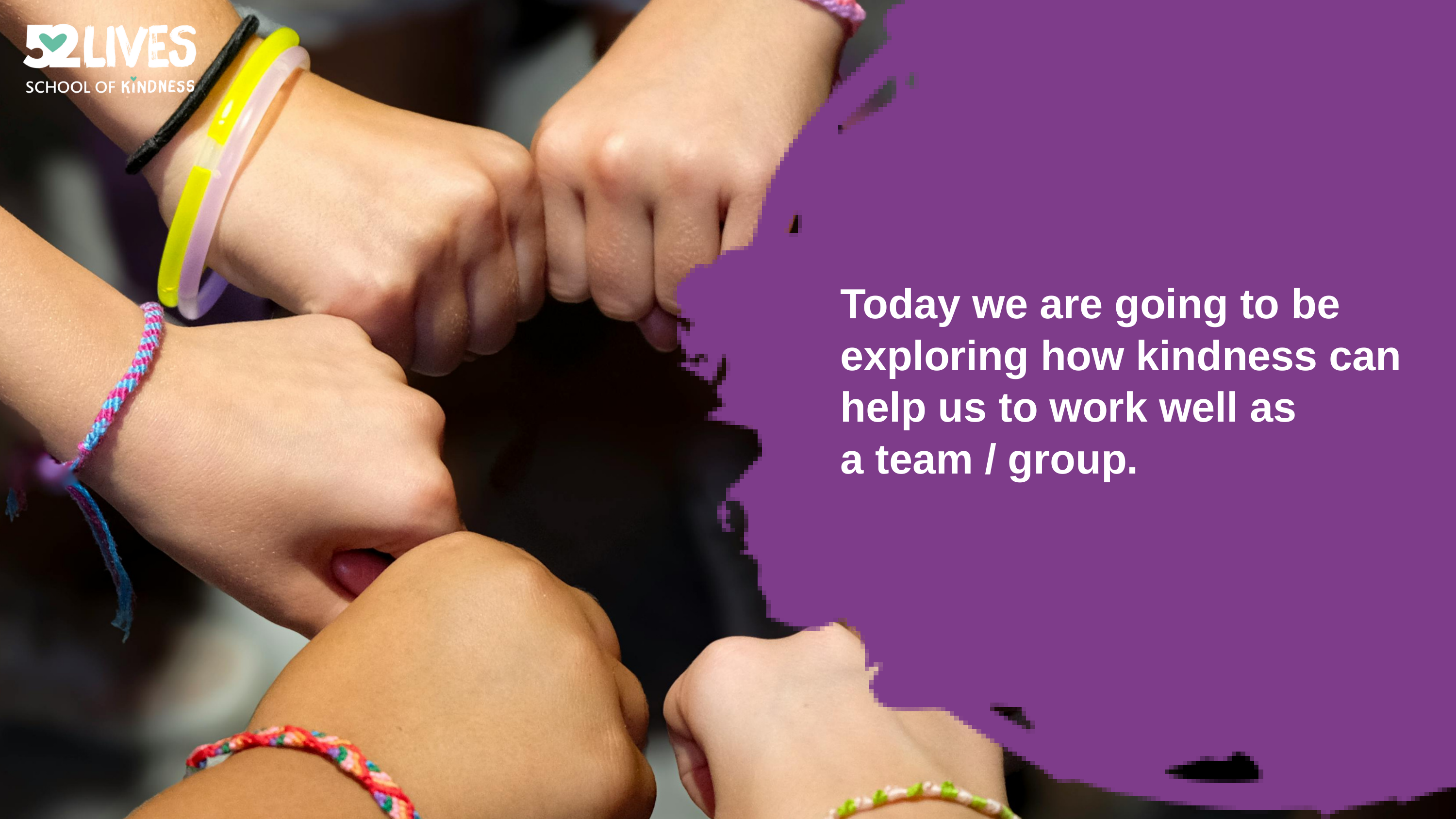

Today we are going to be exploring how kindness can help us to work well as
a team / group.